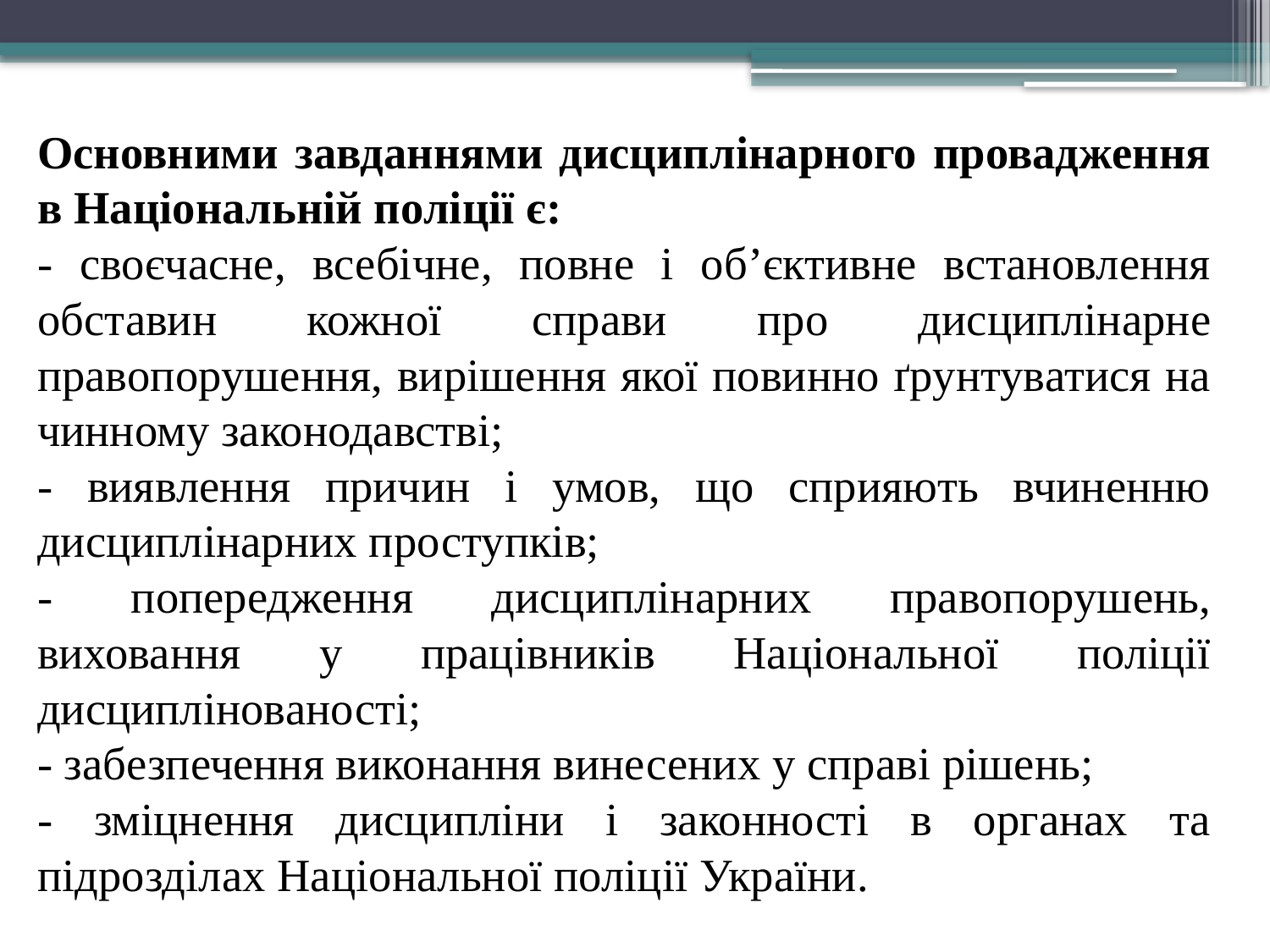

Основними завданнями дисциплінарного провадження в Національній поліції є:
- своєчасне, всебічне, повне і об’єктивне встановлення обставин кожної справи про дисциплінарне правопорушення, вирішення якої повинно ґрунтуватися на чинному законодавстві;
- виявлення причин і умов, що сприяють вчиненню дисциплінарних проступків;
- попередження дисциплінарних правопорушень, виховання у працівників Національної поліції дисциплінованості;
- забезпечення виконання винесених у справі рішень;
- зміцнення дисципліни і законності в органах та підрозділах Національної поліції України.